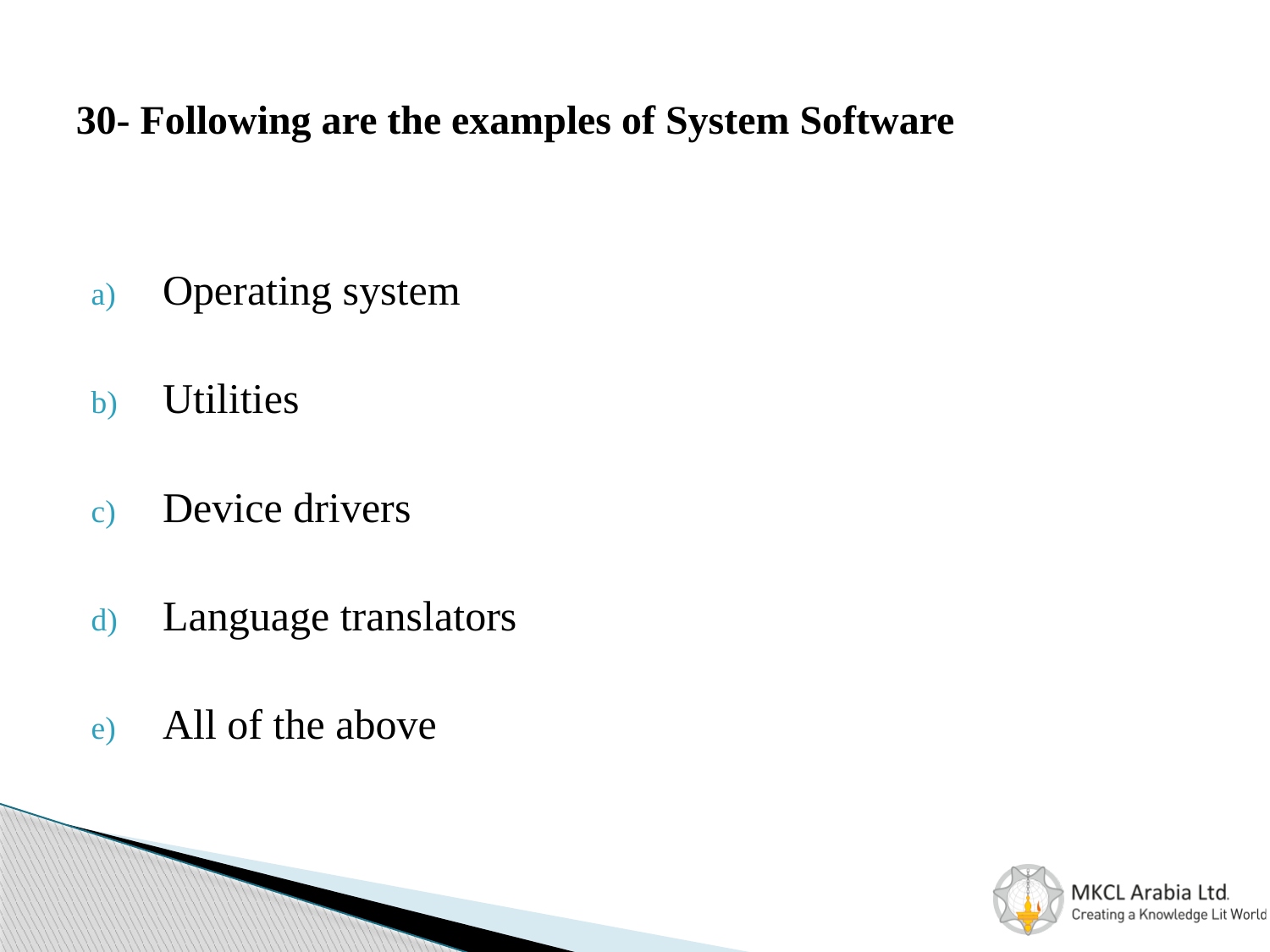

# 30- Following are the examples of System Software
Operating system
Utilities
Device drivers
Language translators
All of the above